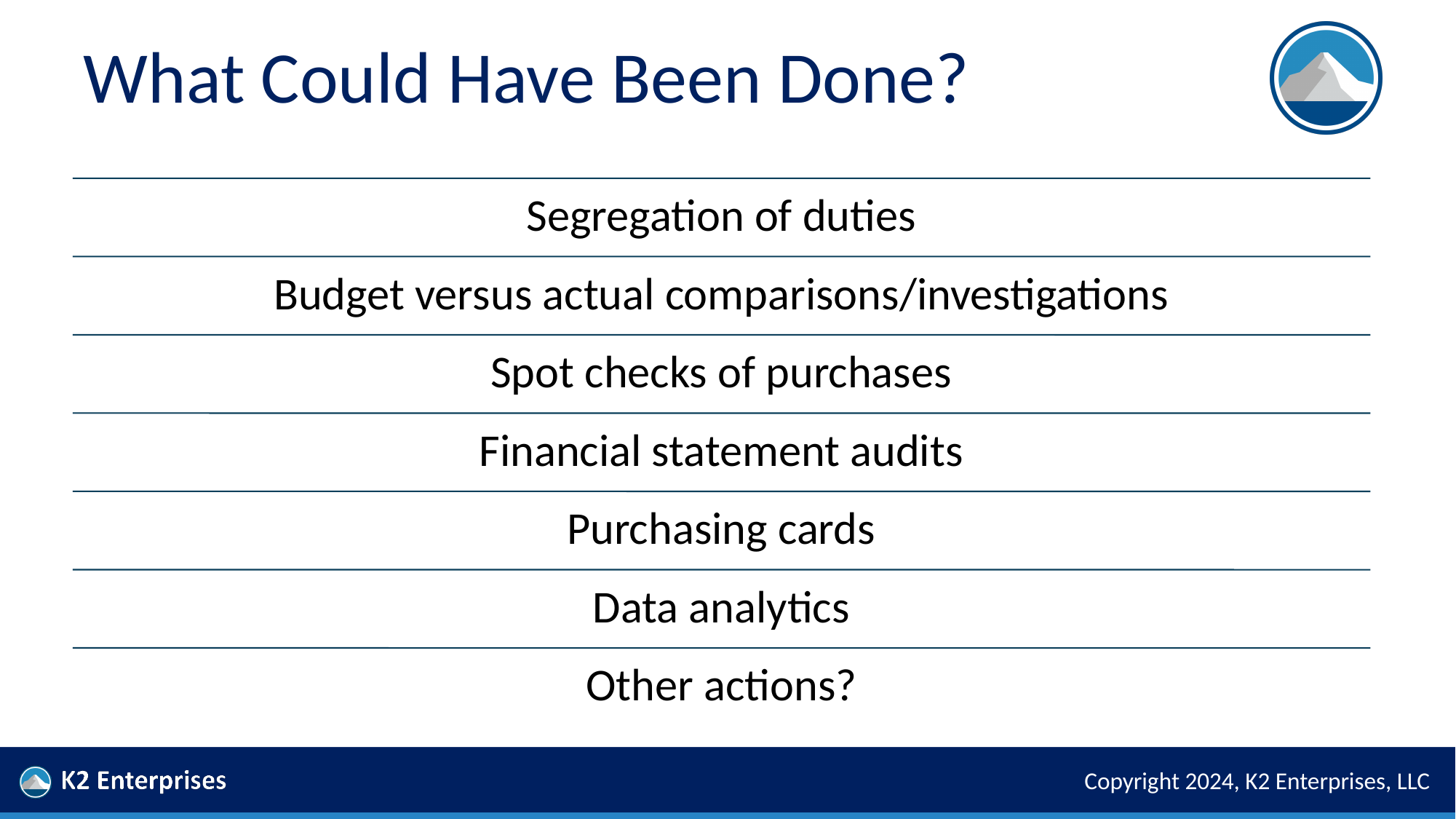

# What Could Have Been Done?
Segregation of duties
Budget versus actual comparisons/investigations
Spot checks of purchases
Financial statement audits
Purchasing cards
Data analytics
Other actions?